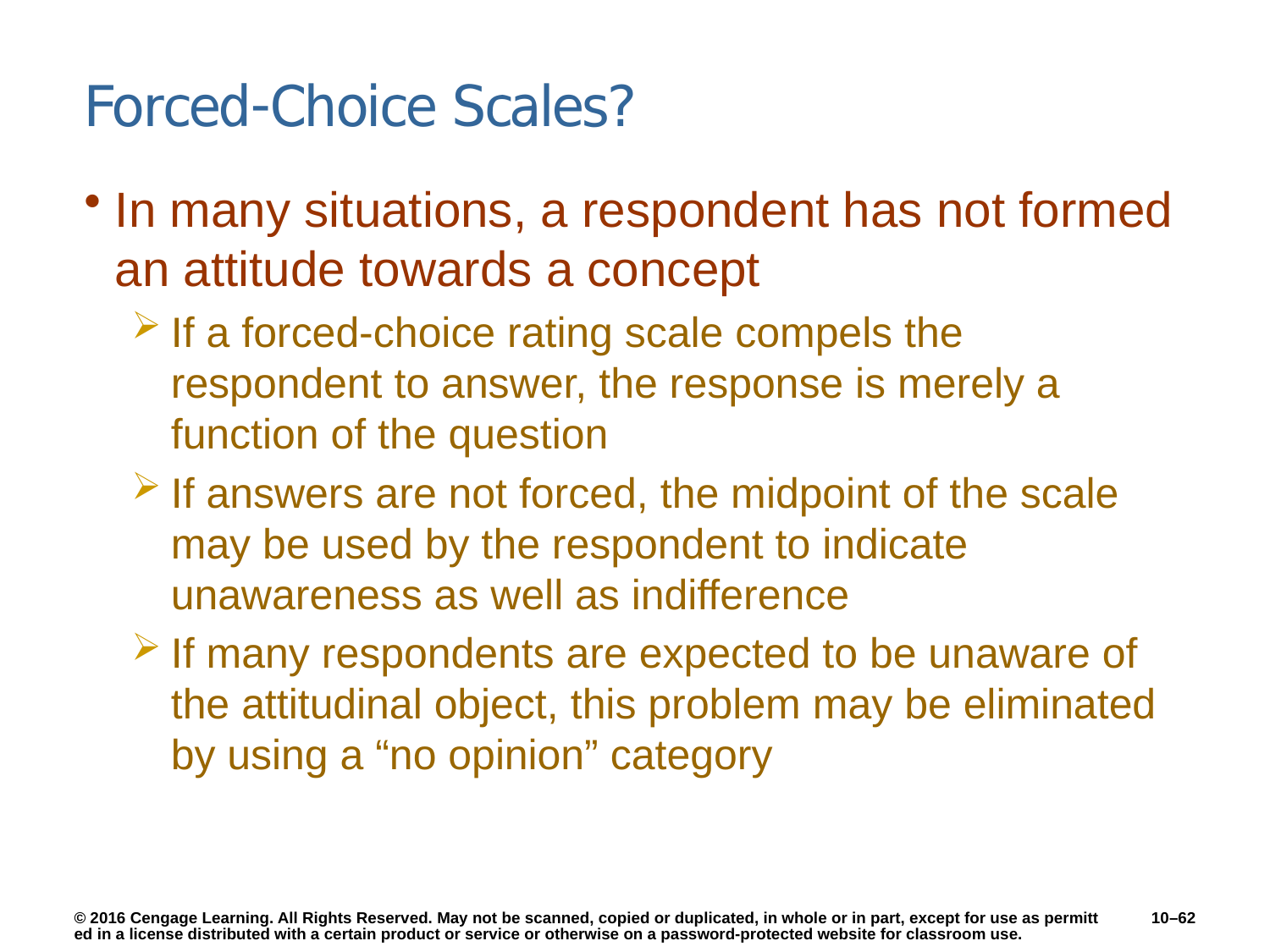

# Forced-Choice Scales?
In many situations, a respondent has not formed an attitude towards a concept
If a forced-choice rating scale compels the respondent to answer, the response is merely a function of the question
If answers are not forced, the midpoint of the scale may be used by the respondent to indicate unawareness as well as indifference
If many respondents are expected to be unaware of the attitudinal object, this problem may be eliminated by using a “no opinion” category

10–62
© 2016 Cengage Learning. All Rights Reserved. May not be scanned, copied or duplicated, in whole or in part, except for use as permitted in a license distributed with a certain product or service or otherwise on a password-protected website for classroom use.